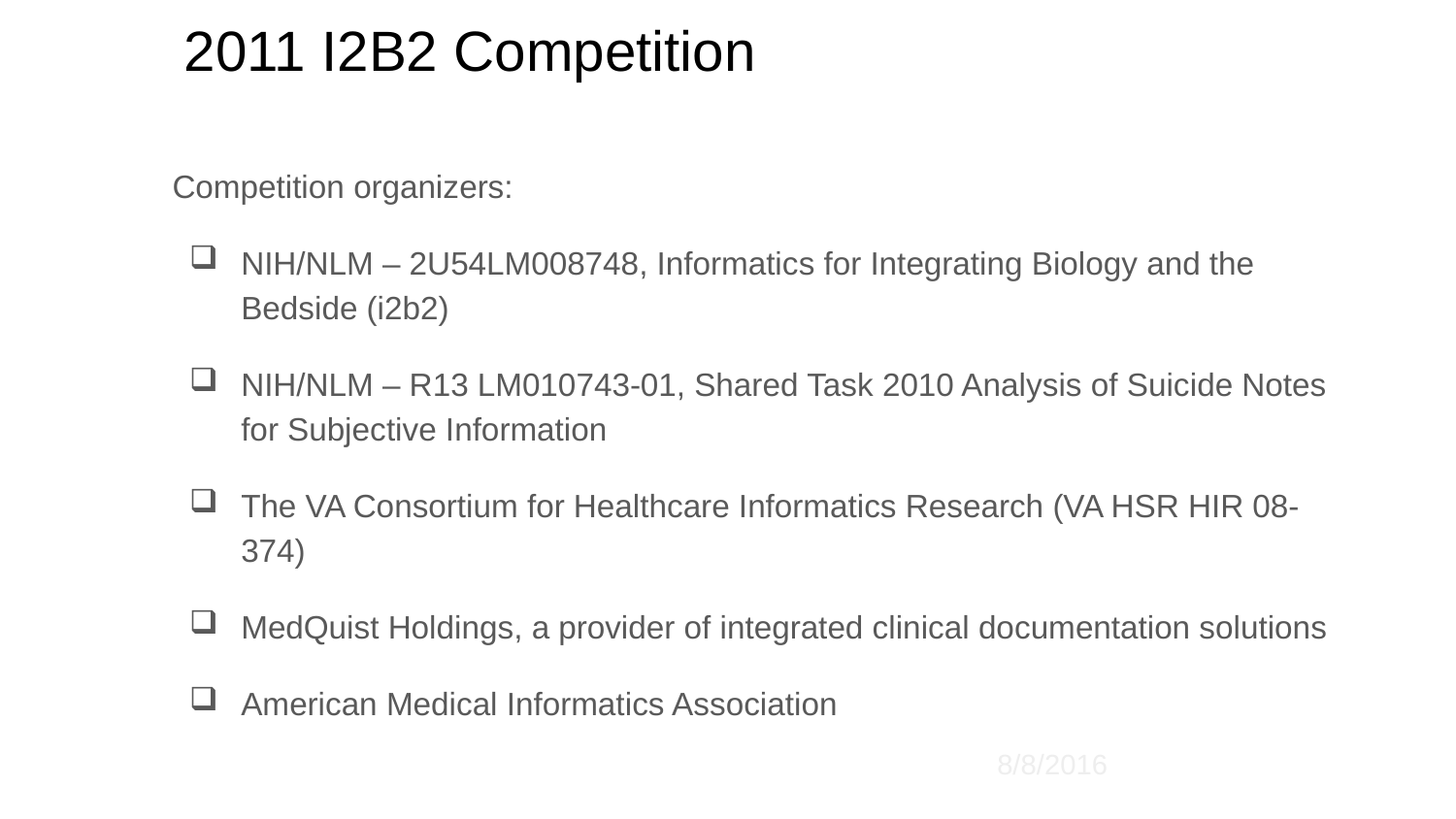

# 2011 I2B2 Competition
Competition organizers:
NIH/NLM – 2U54LM008748, Informatics for Integrating Biology and the Bedside (i2b2)
NIH/NLM – R13 LM010743-01, Shared Task 2010 Analysis of Suicide Notes for Subjective Information
The VA Consortium for Healthcare Informatics Research (VA HSR HIR 08-374)
MedQuist Holdings, a provider of integrated clinical documentation solutions
American Medical Informatics Association
8/8/2016
29